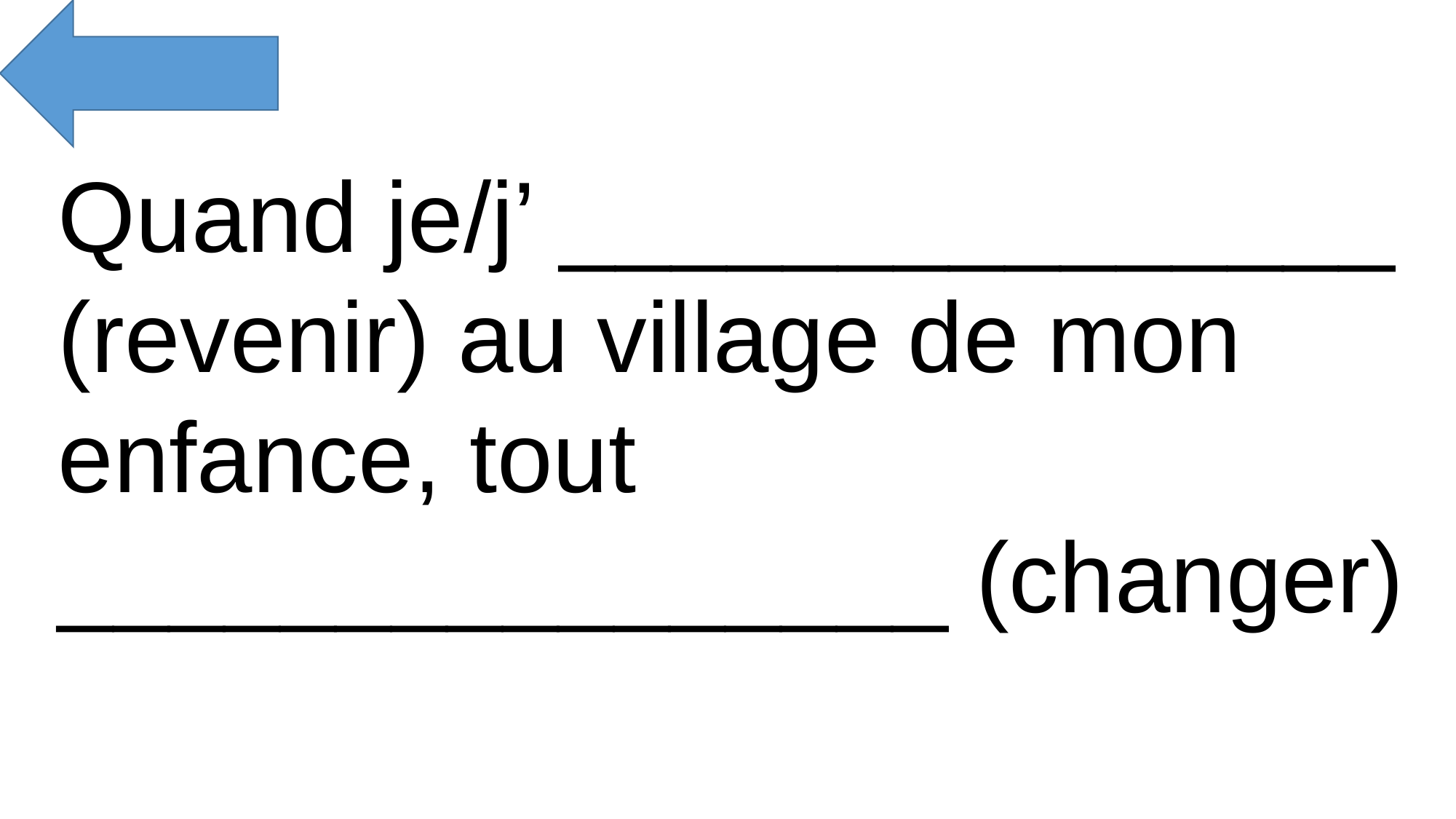

Quand je/j’ _______________ (revenir) au village de mon enfance, tout ________________ (changer)